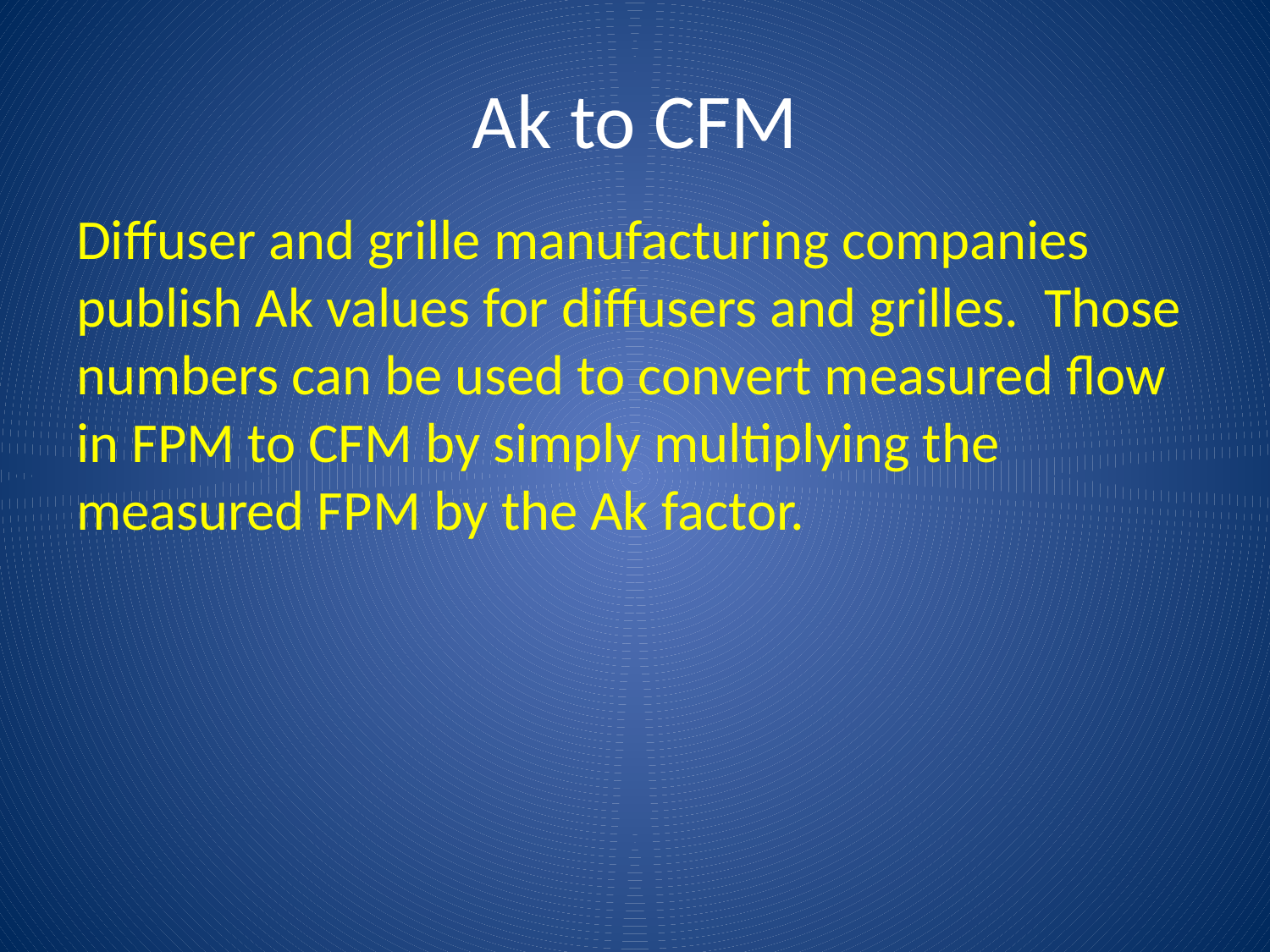

# Ak to CFM
Diffuser and grille manufacturing companies publish Ak values for diffusers and grilles.  Those numbers can be used to convert measured flow in FPM to CFM by simply multiplying the measured FPM by the Ak factor.